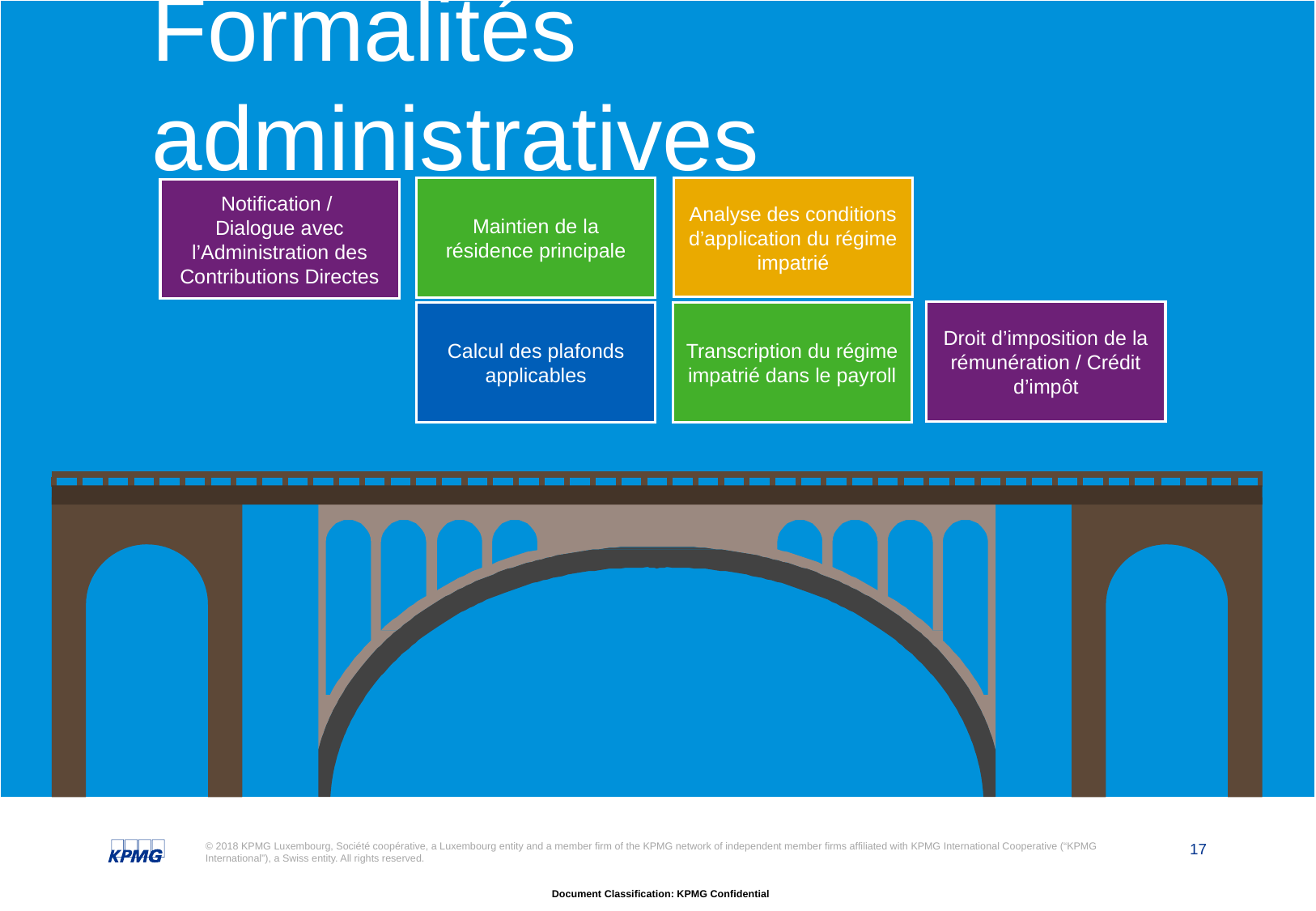

# Formalités administratives
Analyse des conditions d’application du régime
impatrié
Maintien de la résidence principale
Notification /
Dialogue avec l’Administration des Contributions Directes
Droit d’imposition de la rémunération / Crédit d’impôt
Calcul des plafonds applicables
Transcription du régime impatrié dans le payroll